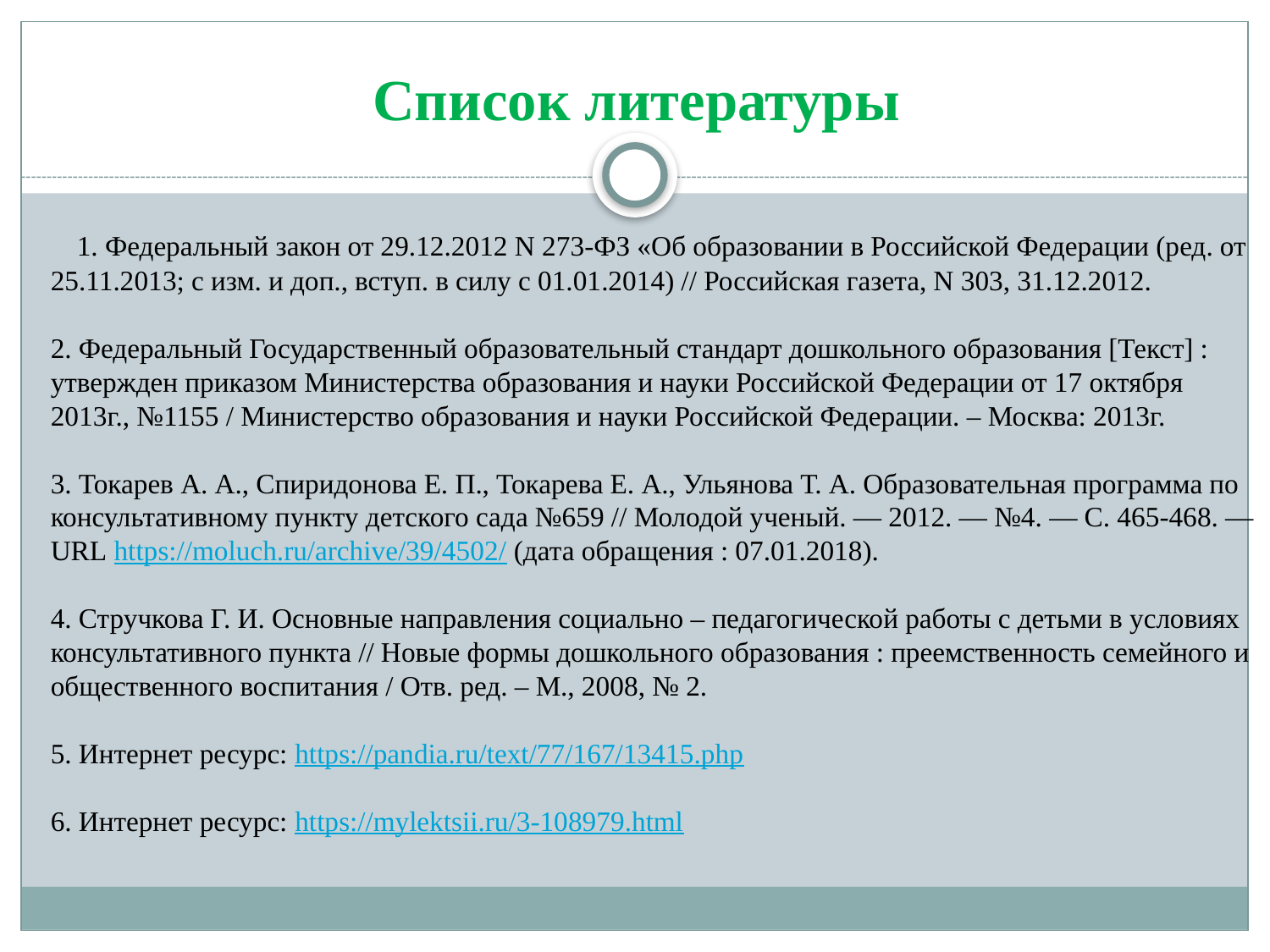

# Список литературы
        1. Федеральный закон от 29.12.2012 N 273-ФЗ «Об образовании в Российской Федерации (ред. от 25.11.2013; с изм. и доп., вступ. в силу с 01.01.2014) // Российская газета, N 303, 31.12.2012.
2. Федеральный Государственный образовательный стандарт дошкольного образования [Текст] : утвержден приказом Министерства образования и науки Российской Федерации от 17 октября 2013г., №1155 / Министерство образования и науки Российской Федерации. – Москва: 2013г.
3. Токарев А. А., Спиридонова Е. П., Токарева Е. А., Ульянова Т. А. Образовательная программа по консультативному пункту детского сада №659 // Молодой ученый. — 2012. — №4. — С. 465-468. — URL https://moluch.ru/archive/39/4502/ (дата обращения : 07.01.2018).
4. Стручкова Г. И. Основные направления социально – педагогической работы с детьми в условиях консультативного пункта // Новые формы дошкольного образования : преемственность семейного и общественного воспитания / Отв. ред. – М., 2008, № 2.
5. Интернет ресурс: https://pandia.ru/text/77/167/13415.php
6. Интернет ресурс: https://mylektsii.ru/3-108979.html